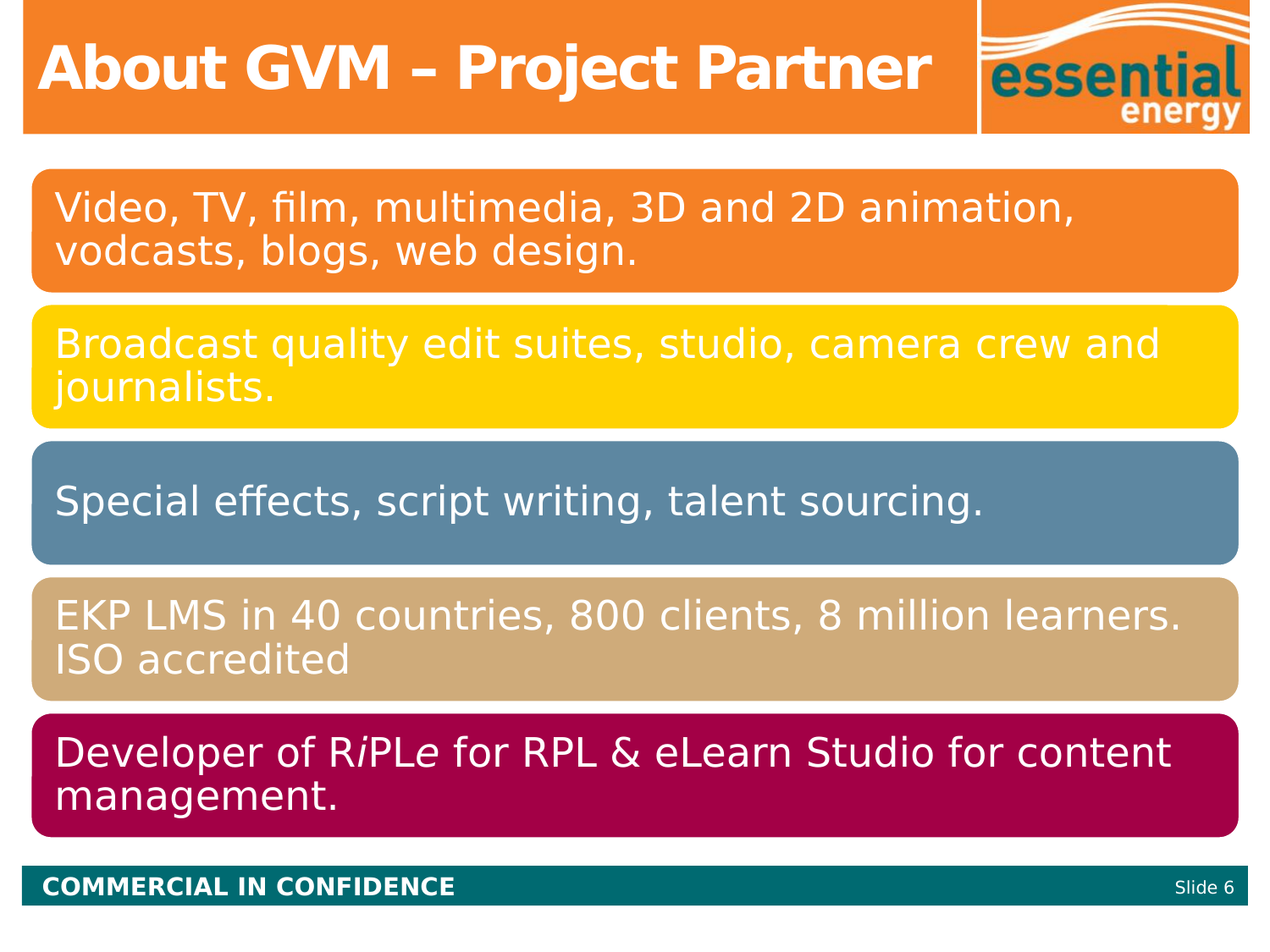

# About GVM – Project Partner
Video, TV, film, multimedia, 3D and 2D animation, vodcasts, blogs, web design.
Broadcast quality edit suites, studio, camera crew and journalists.
Special effects, script writing, talent sourcing.
EKP LMS in 40 countries, 800 clients, 8 million learners. ISO accredited
Developer of RiPLe for RPL & eLearn Studio for content management.
 Slide 6